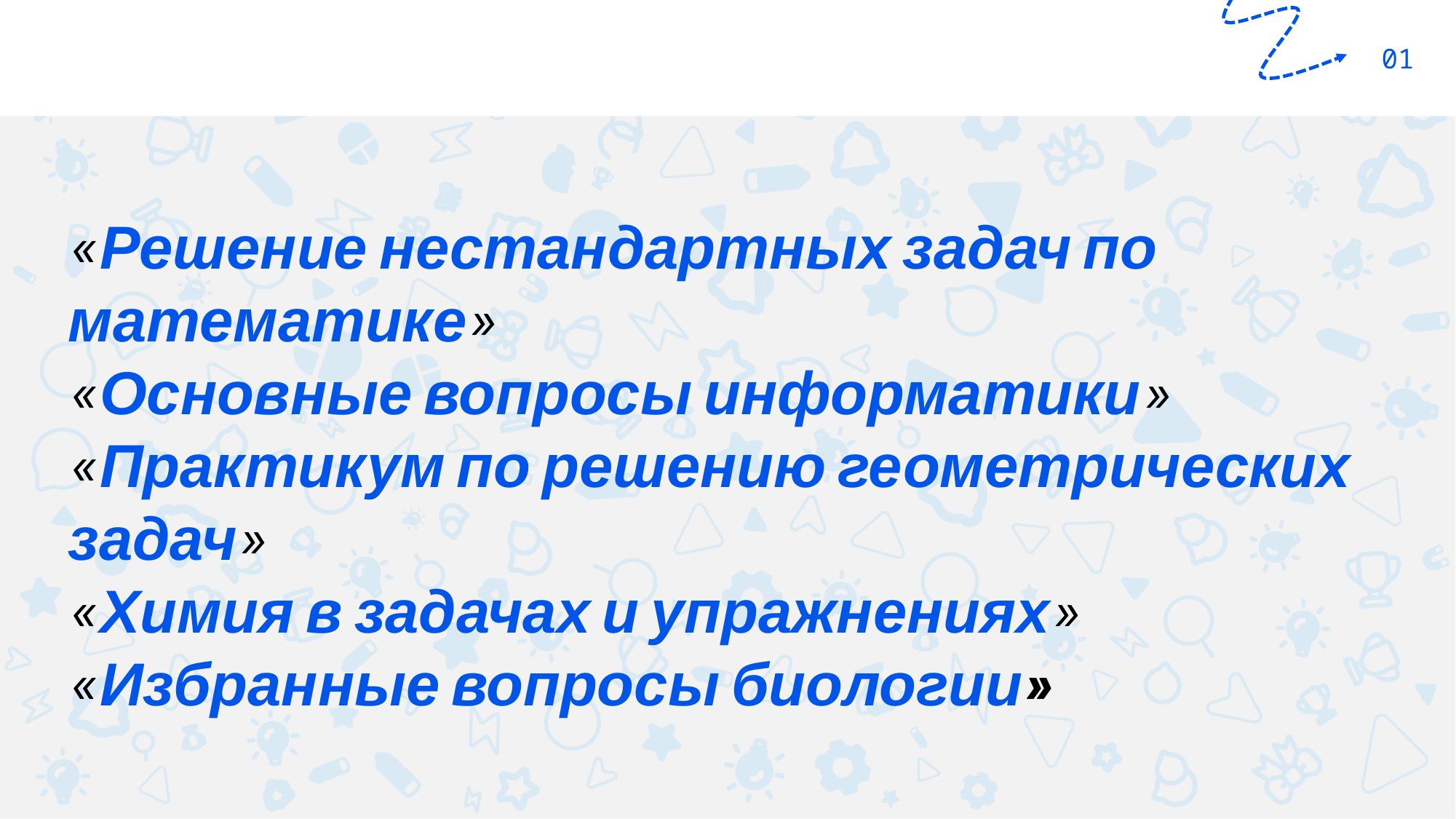

01
«Решение нестандартных задач по математике»
«Основные вопросы информатики»
«Практикум по решению геометрических задач»
«Химия в задачах и упражнениях»
«Избранные вопросы биологии»